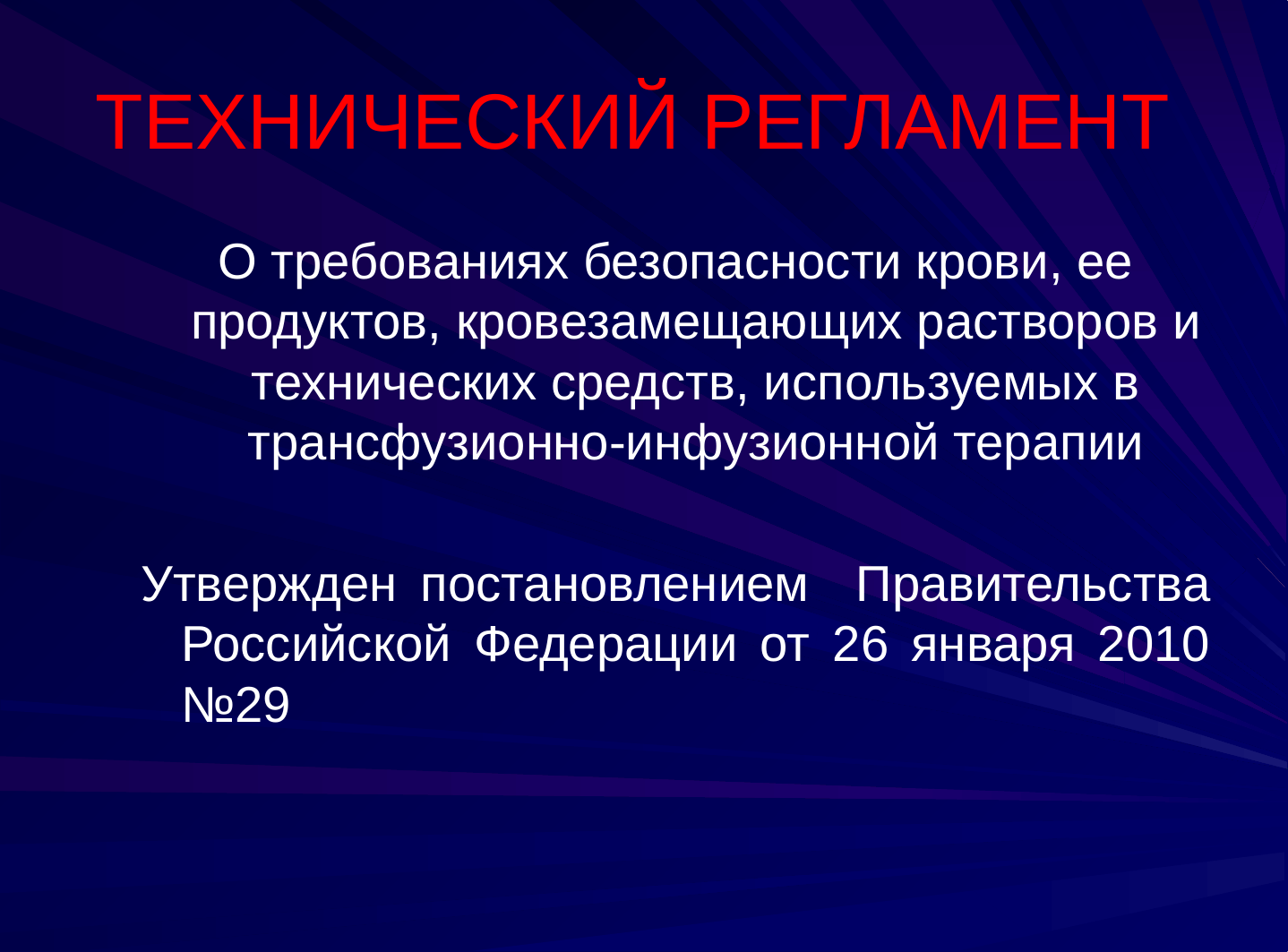

# ТЕХНИЧЕСКИЙ РЕГЛАМЕНТ
О требованиях безопасности крови, ее продуктов, кровезамещающих растворов и технических средств, используемых в трансфузионно-инфузионной терапии

Утвержден постановлением  Правительства Российской Федерации от 26 января 2010 №29